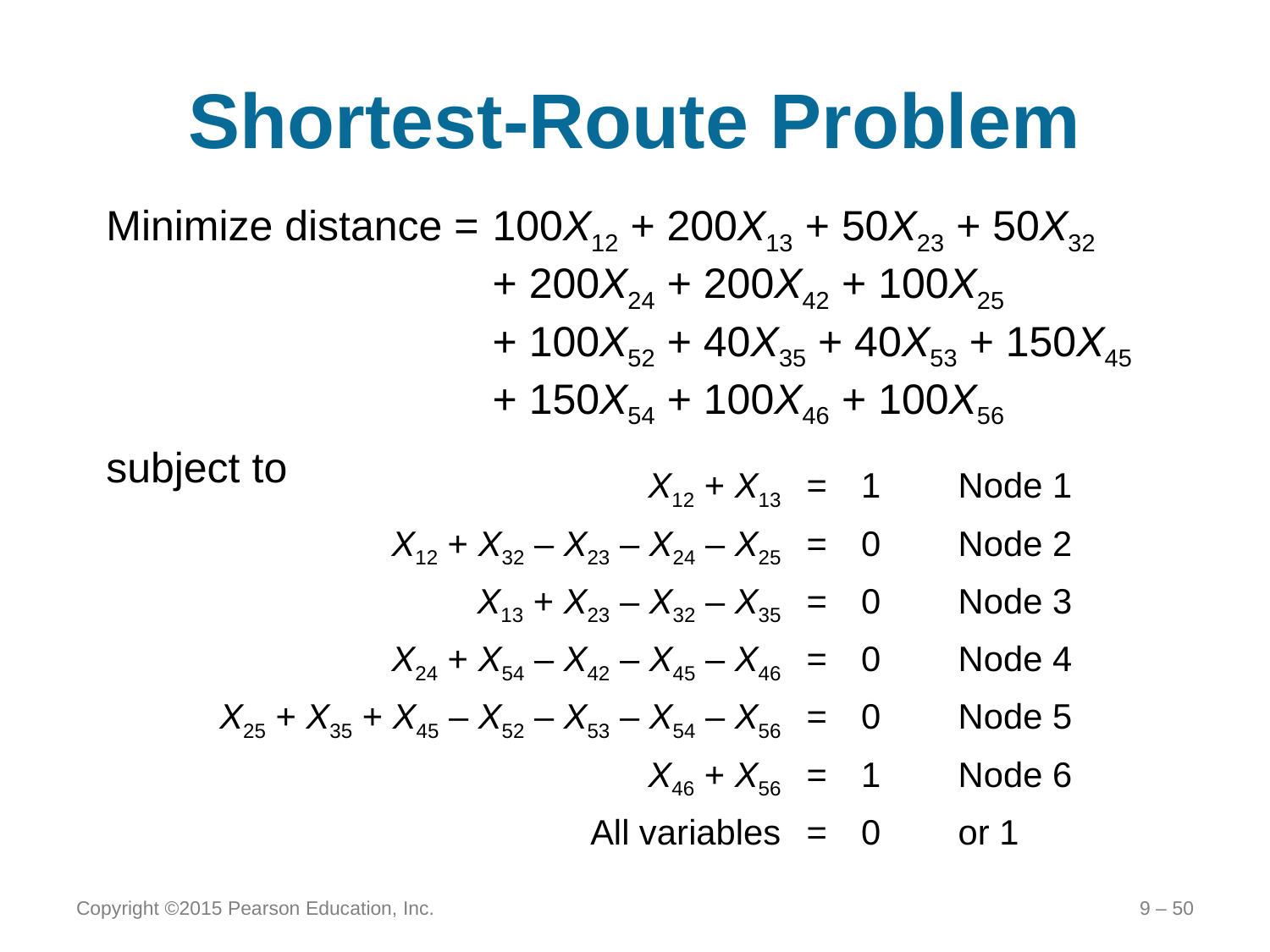

# Shortest-Route Problem
Minimize distance =	100X12 + 200X13 + 50X23 + 50X32
+ 200X24 + 200X42 + 100X25
+ 100X52 + 40X35 + 40X53 + 150X45
+ 150X54 + 100X46 + 100X56
subject to

| X12 + X13 | = | 1 | Node 1 |
| --- | --- | --- | --- |
| X12 + X32 – X23 – X24 – X25 | = | 0 | Node 2 |
| X13 + X23 – X32 – X35 | = | 0 | Node 3 |
| X24 + X54 – X42 – X45 – X46 | = | 0 | Node 4 |
| X25 + X35 + X45 – X52 – X53 – X54 – X56 | = | 0 | Node 5 |
| X46 + X56 | = | 1 | Node 6 |
| All variables | = | 0 | or 1 |
Copyright ©2015 Pearson Education, Inc.
9 – 50